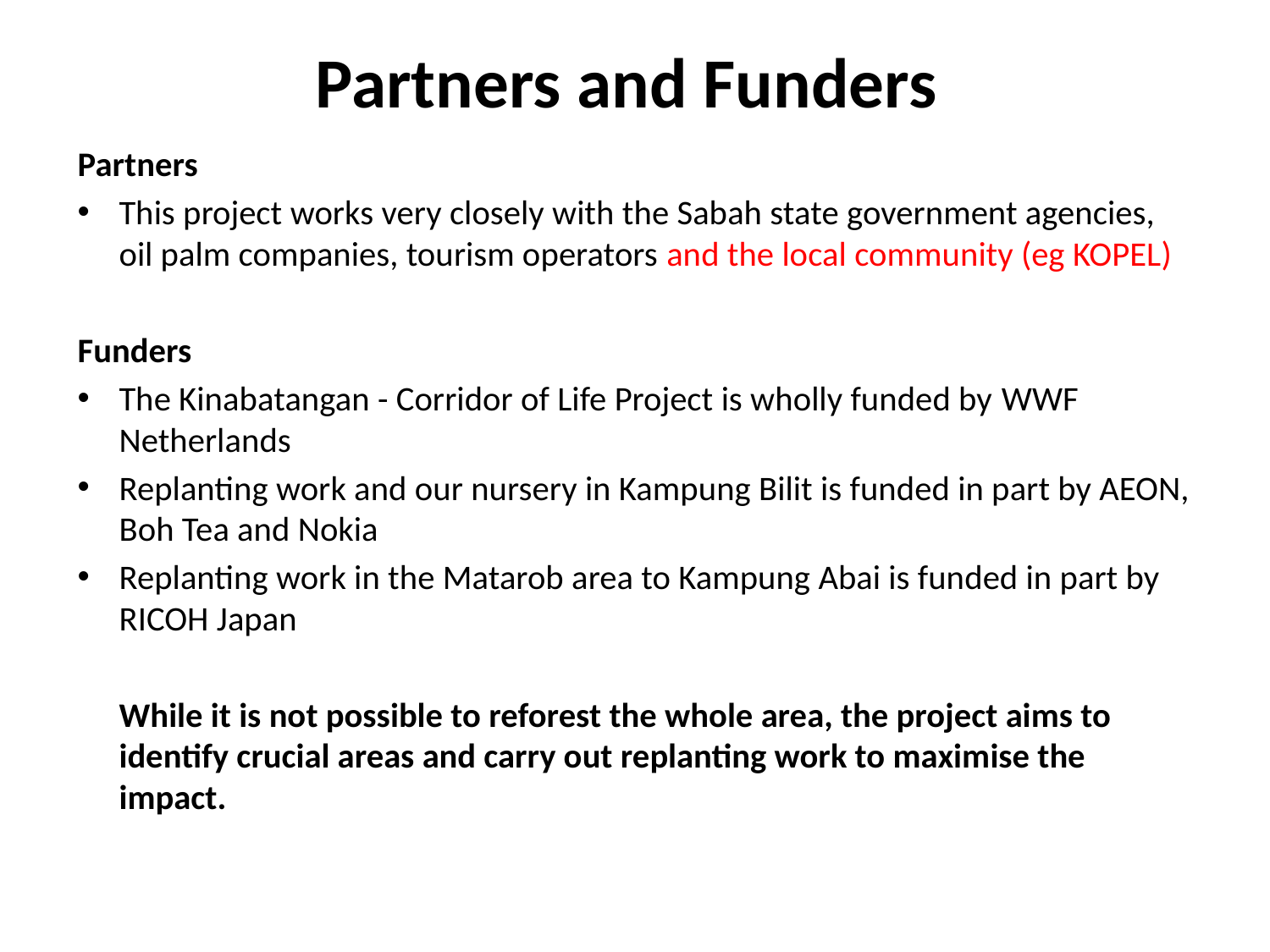

# Partners and Funders
Partners
This project works very closely with the Sabah state government agencies, oil palm companies, tourism operators and the local community (eg KOPEL)

Funders
The Kinabatangan - Corridor of Life Project is wholly funded by WWF Netherlands
Replanting work and our nursery in Kampung Bilit is funded in part by AEON, Boh Tea and Nokia
Replanting work in the Matarob area to Kampung Abai is funded in part by RICOH Japan

	While it is not possible to reforest the whole area, the project aims to identify crucial areas and carry out replanting work to maximise the impact.